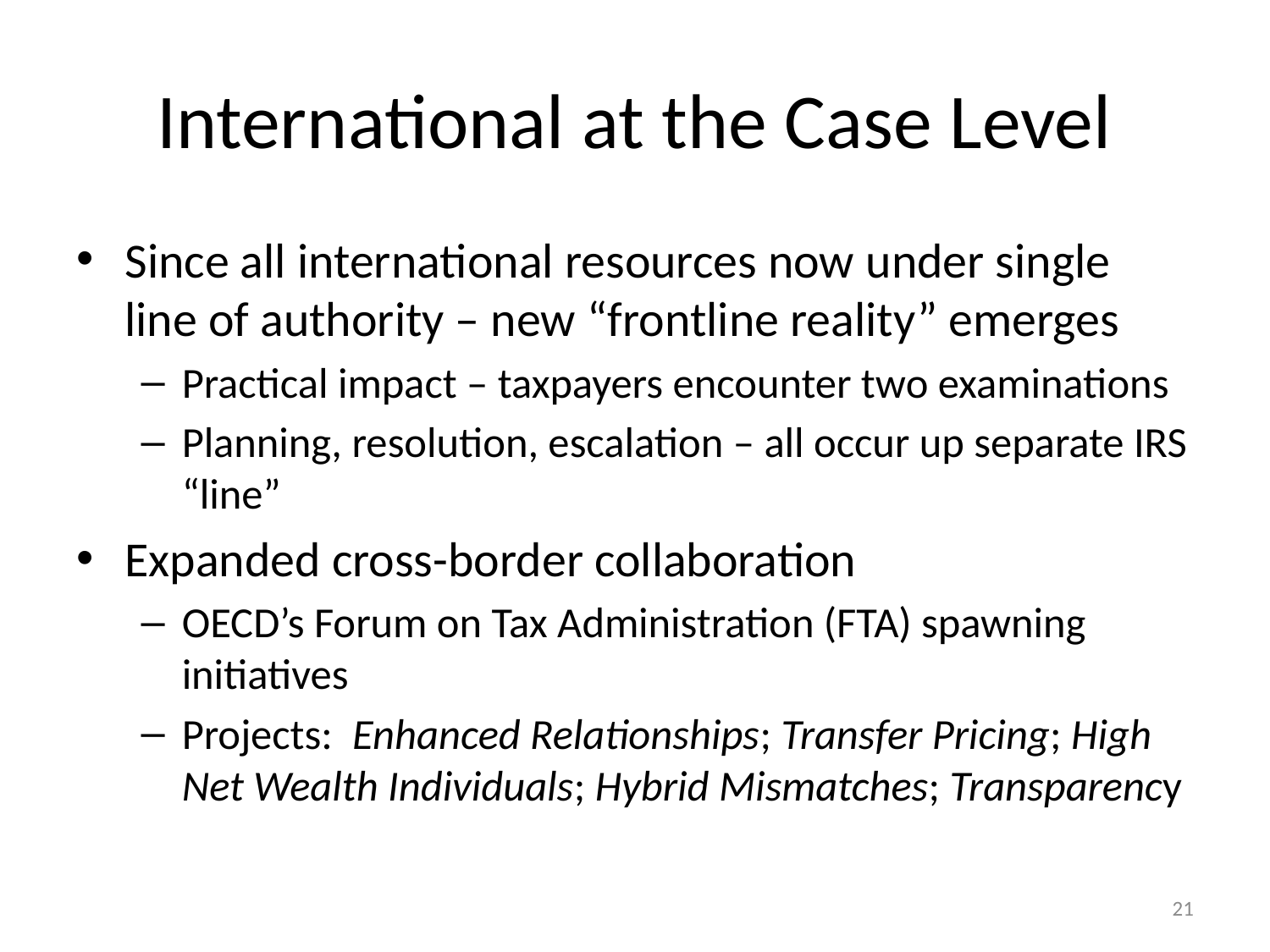

# International at the Case Level
Since all international resources now under single line of authority – new “frontline reality” emerges
Practical impact – taxpayers encounter two examinations
Planning, resolution, escalation – all occur up separate IRS “line”
Expanded cross-border collaboration
OECD’s Forum on Tax Administration (FTA) spawning initiatives
Projects:  Enhanced Relationships; Transfer Pricing; High Net Wealth Individuals; Hybrid Mismatches; Transparency

21